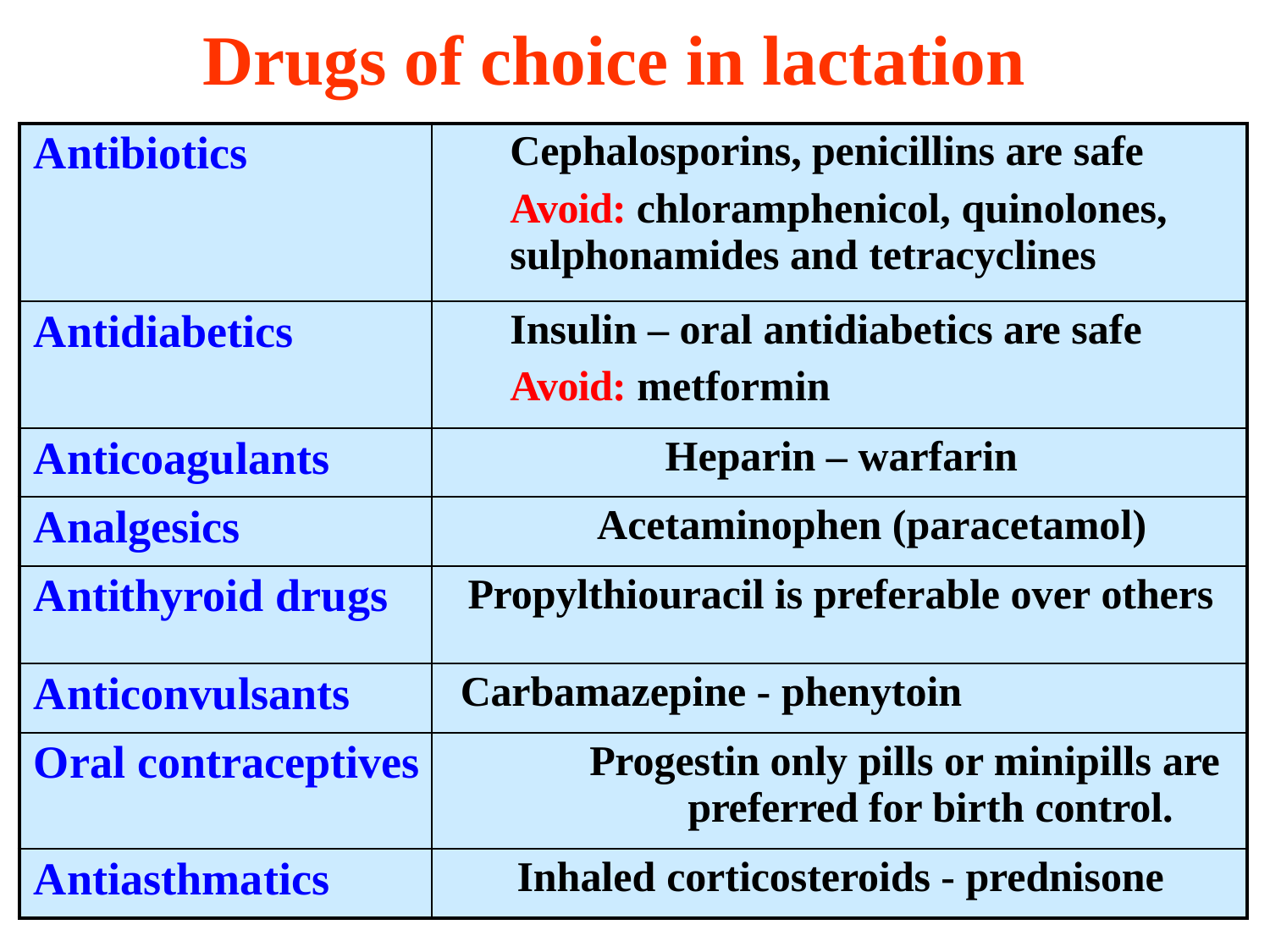

# Drugs of choice in lactation
| Antibiotics | Cephalosporins, penicillins are safe Avoid: chloramphenicol, quinolones, sulphonamides and tetracyclines |
| --- | --- |
| Antidiabetics | Insulin – oral antidiabetics are safe Avoid: metformin |
| Anticoagulants | Heparin – warfarin |
| Analgesics | Acetaminophen (paracetamol) |
| Antithyroid drugs | Propylthiouracil is preferable over others |
| Anticonvulsants | Carbamazepine - phenytoin |
| Oral contraceptives | Progestin only pills or minipills are preferred for birth control. |
| Antiasthmatics | Inhaled corticosteroids - prednisone |